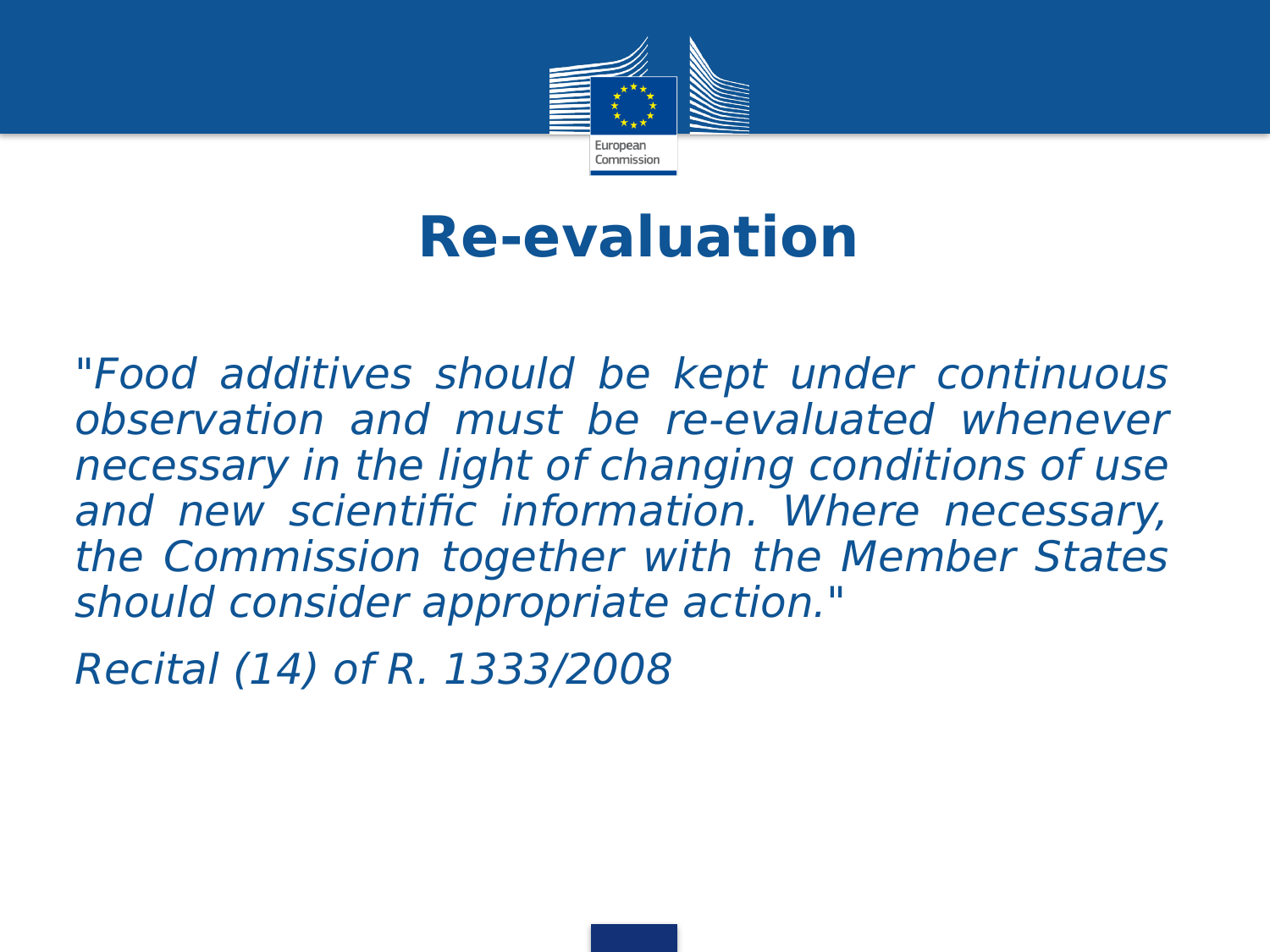

Re-evaluation
"Food additives should be kept under continuous observation and must be re-evaluated whenever necessary in the light of changing conditions of use and new scientific information. Where necessary, the Commission together with the Member States should consider appropriate action."
Recital (14) of R. 1333/2008